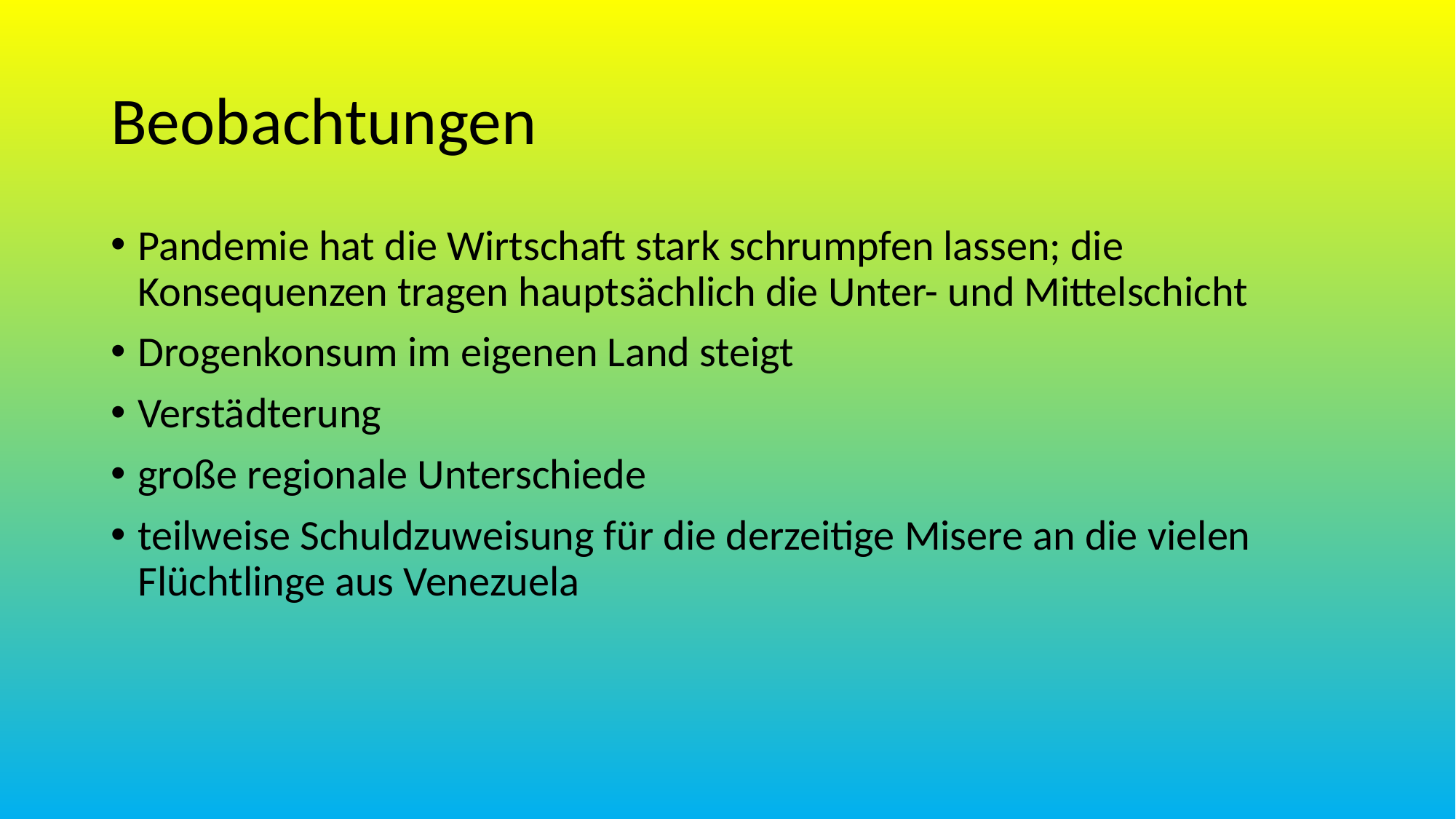

Beobachtungen
Pandemie hat die Wirtschaft stark schrumpfen lassen; die Konsequenzen tragen hauptsächlich die Unter- und Mittelschicht
Drogenkonsum im eigenen Land steigt
Verstädterung
große regionale Unterschiede
teilweise Schuldzuweisung für die derzeitige Misere an die vielen Flüchtlinge aus Venezuela